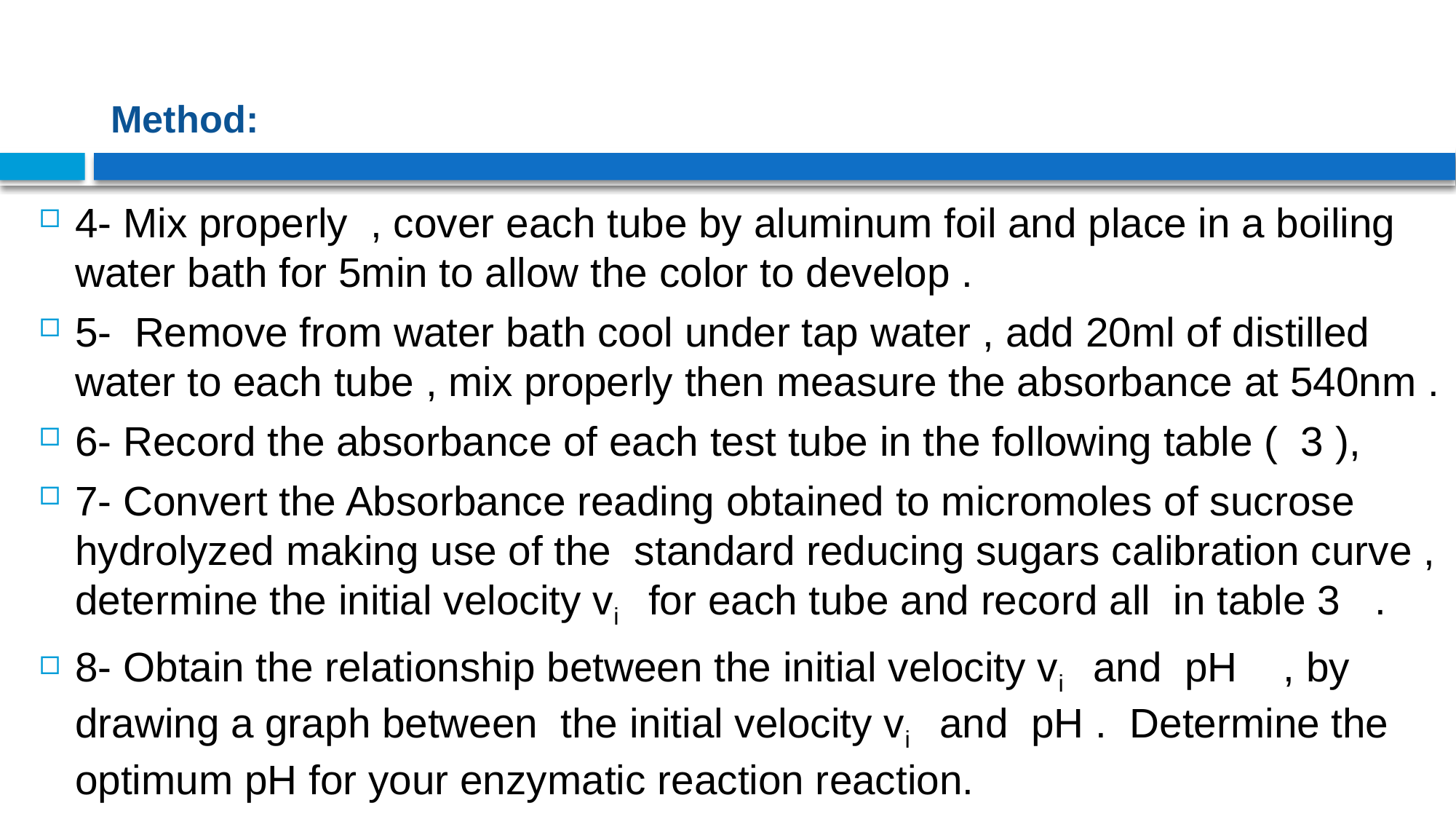

# Method:
4- Mix properly  , cover each tube by aluminum foil and place in a boiling water bath for 5min to allow the color to develop .
5-  Remove from water bath cool under tap water , add 20ml of distilled water to each tube , mix properly then measure the absorbance at 540nm .
6- Record the absorbance of each test tube in the following table (  3 ),
7- Convert the Absorbance reading obtained to micromoles of sucrose hydrolyzed making use of the  standard reducing sugars calibration curve , determine the initial velocity vi   for each tube and record all  in table 3   .
8- Obtain the relationship between the initial velocity vi   and  pH    , by drawing a graph between  the initial velocity vi   and  pH .  Determine the optimum pH for your enzymatic reaction reaction.